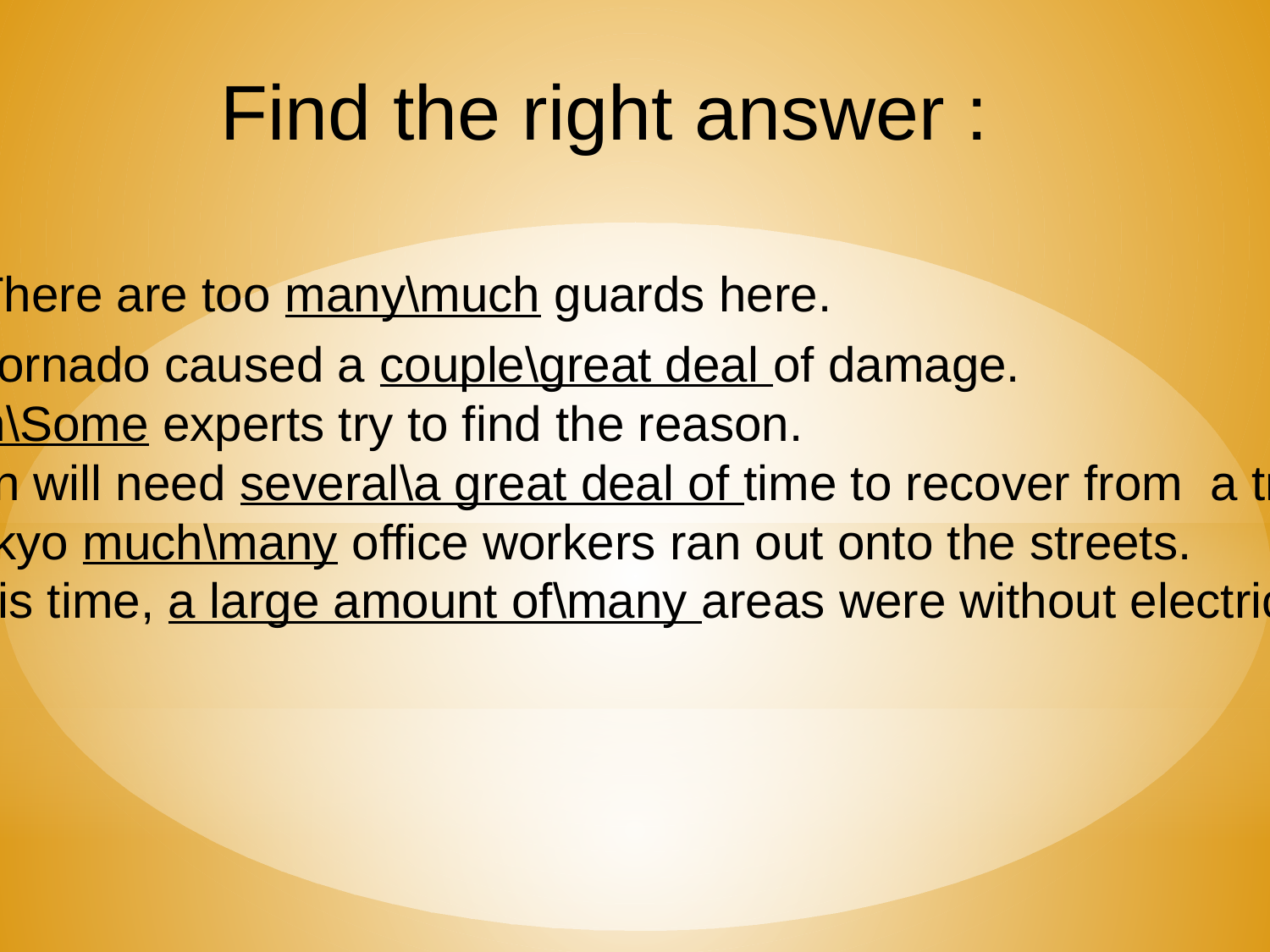

Find the right answer :
1) There are too many\much guards here.
2) The tornado caused a couple\great deal of damage.
3) Much\Some experts try to find the reason.
4) Japan will need several\a great deal of time to recover from  a tragedy.
5) In Tokyo much\many office workers ran out onto the streets.
6) By this time, a large amount of\many areas were without electricity.